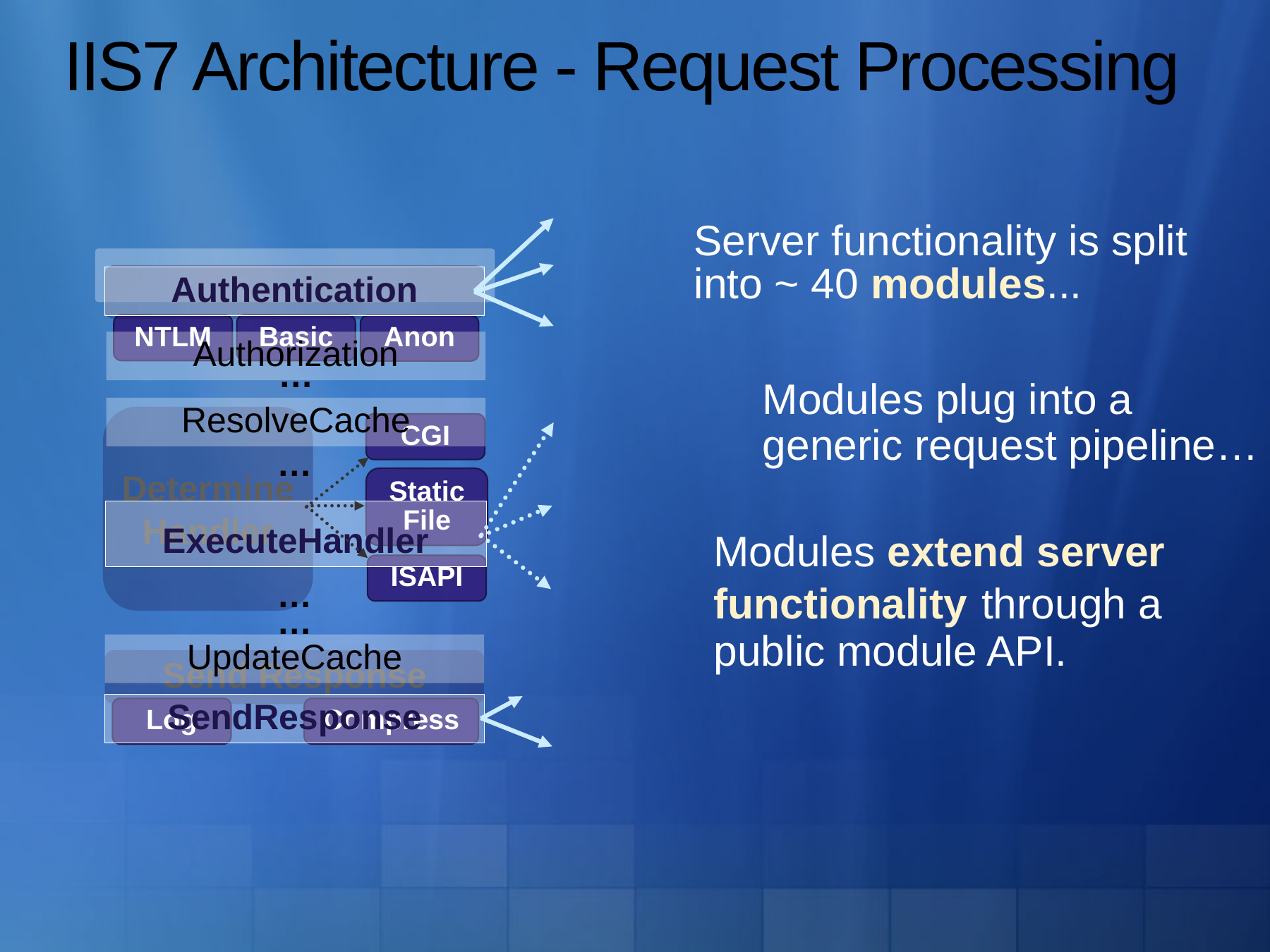

# IIS7 Architecture - Request Processing
Server functionality is split into ~ 40 modules...

Authentication

Authentication

NTLM
Basic
Anon
Authorization
…
Modules plug into a generic request pipeline…
ResolveCache

Determine
Handler

CGI

…

Static File
ExecuteHandler

Modules extend server functionality through a public module API.

ISAPI
…
…
UpdateCache
Send Response
SendResponse

Log
Compress